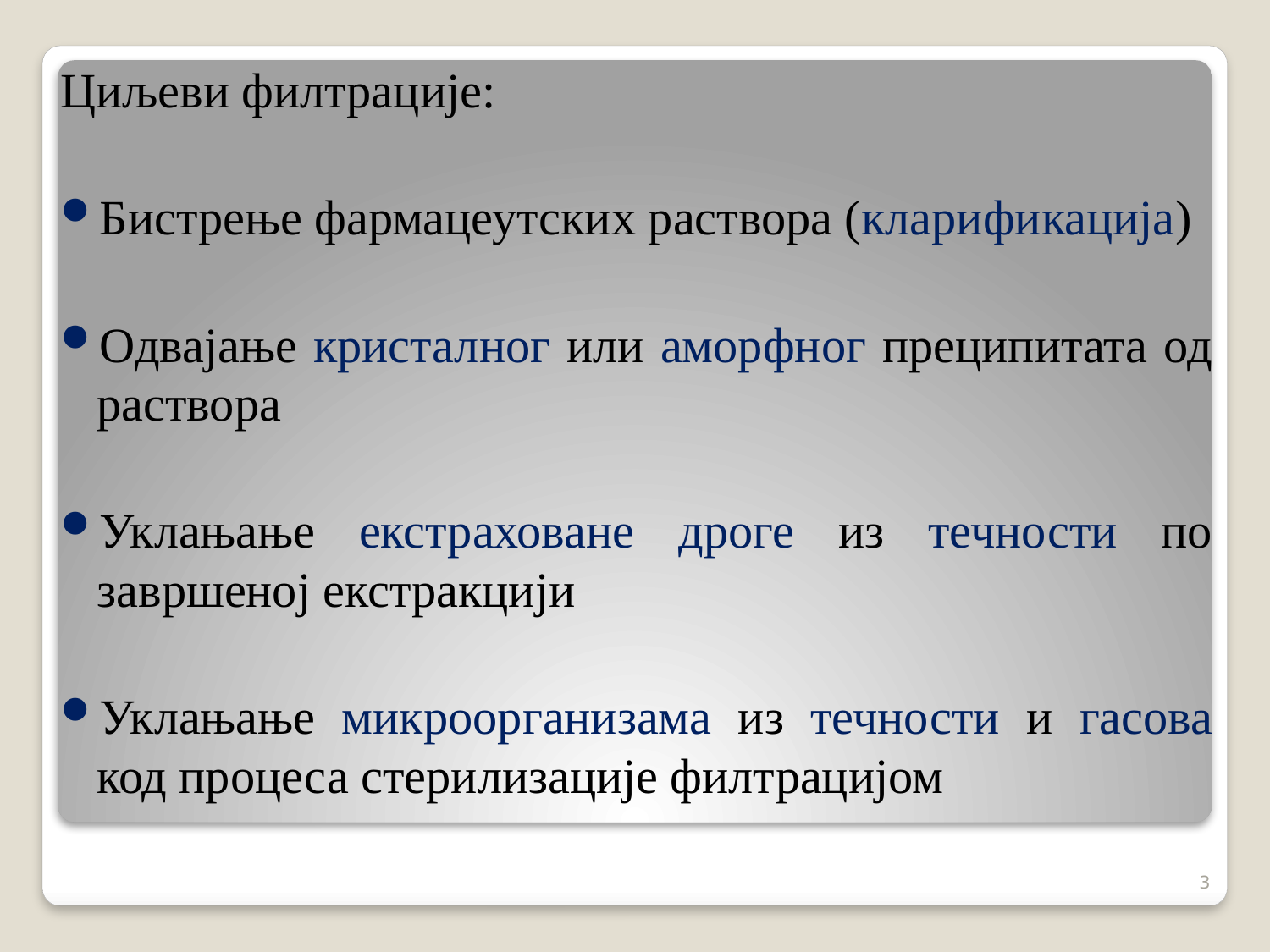

Циљеви филтрације:

Бистрење фармацеутских раствора (кларификација)

Одвајање кристалног или аморфног преципитата од раствора

Уклањање екстраховане дроге из течности по завршеној екстракцији

Уклањање микроорганизама из течности и гасова код процеса стерилизације филтрацијом
3